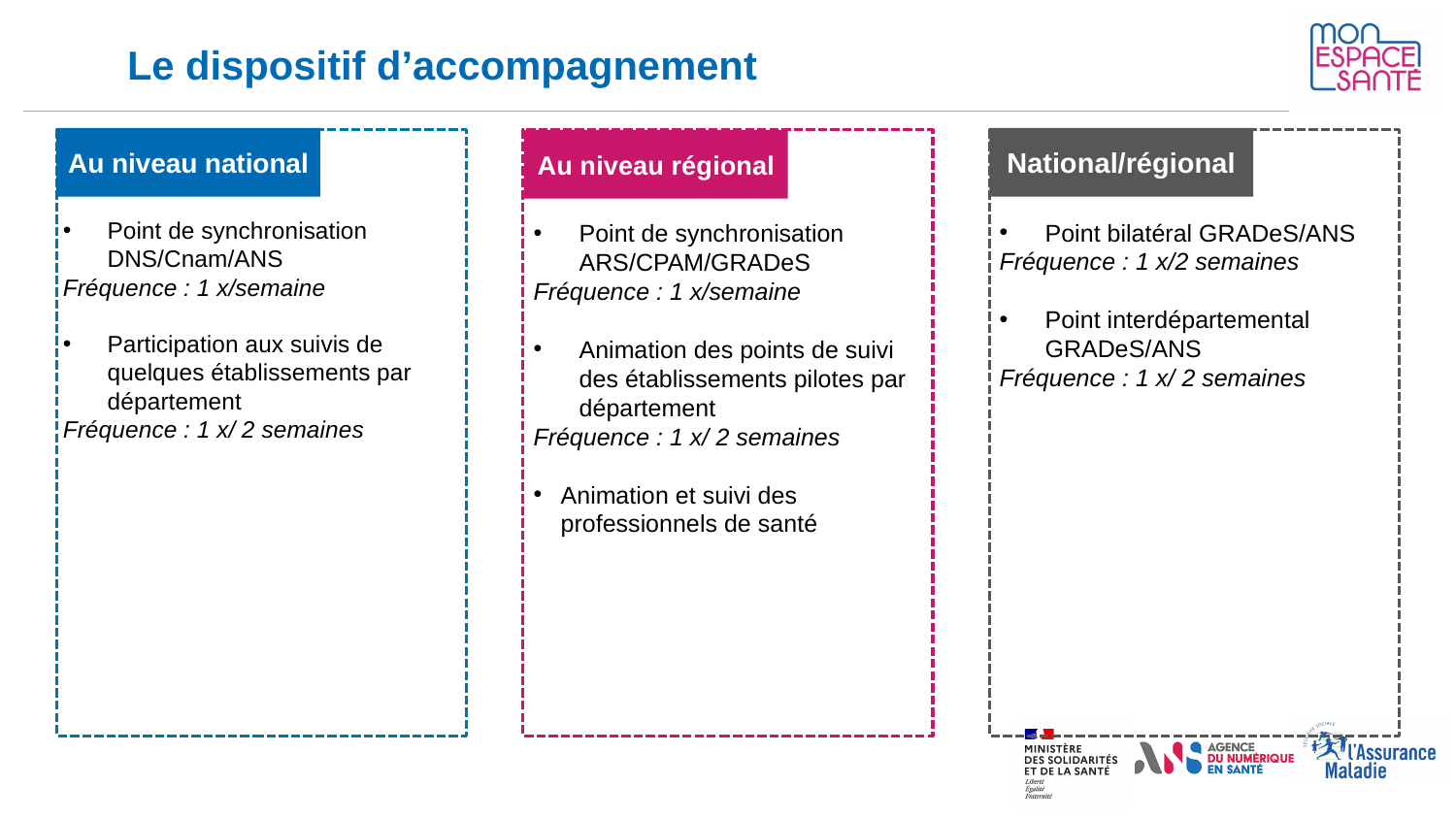

# Le dispositif d’accompagnement
Au niveau national
National/régional

Au niveau régional

Point bilatéral GRADeS/ANS
Fréquence : 1 x/2 semaines

Point interdépartemental GRADeS/ANS
Fréquence : 1 x/ 2 semaines

Point de synchronisation ARS/CPAM/GRADeS
Fréquence : 1 x/semaine

Animation des points de suivi des établissements pilotes par département
Fréquence : 1 x/ 2 semaines

Animation et suivi des professionnels de santé
Point de synchronisation DNS/Cnam/ANS
Fréquence : 1 x/semaine

Participation aux suivis de quelques établissements par département
Fréquence : 1 x/ 2 semaines